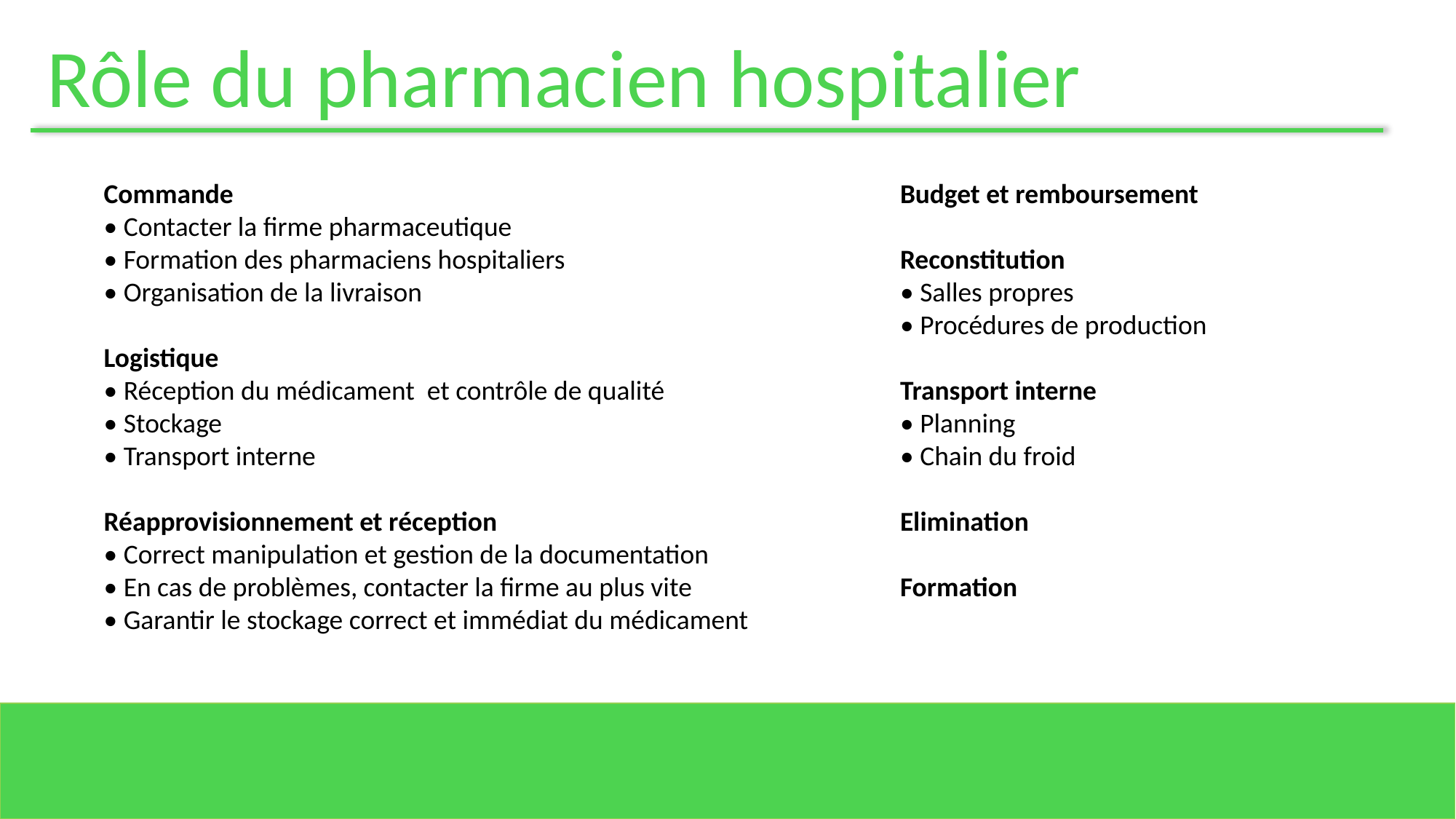

Rôle du pharmacien hospitalier
Commande
• Contacter la firme pharmaceutique
• Formation des pharmaciens hospitaliers
• Organisation de la livraison

Logistique
• Réception du médicament  et contrôle de qualité
• Stockage
• Transport interne

Réapprovisionnement et réception
• Correct manipulation et gestion de la documentation
• En cas de problèmes, contacter la firme au plus vite
• Garantir le stockage correct et immédiat du médicament
Budget et remboursement

Reconstitution
• Salles propres
• Procédures de production

Transport interne
• Planning
• Chain du froid

Elimination

Formation